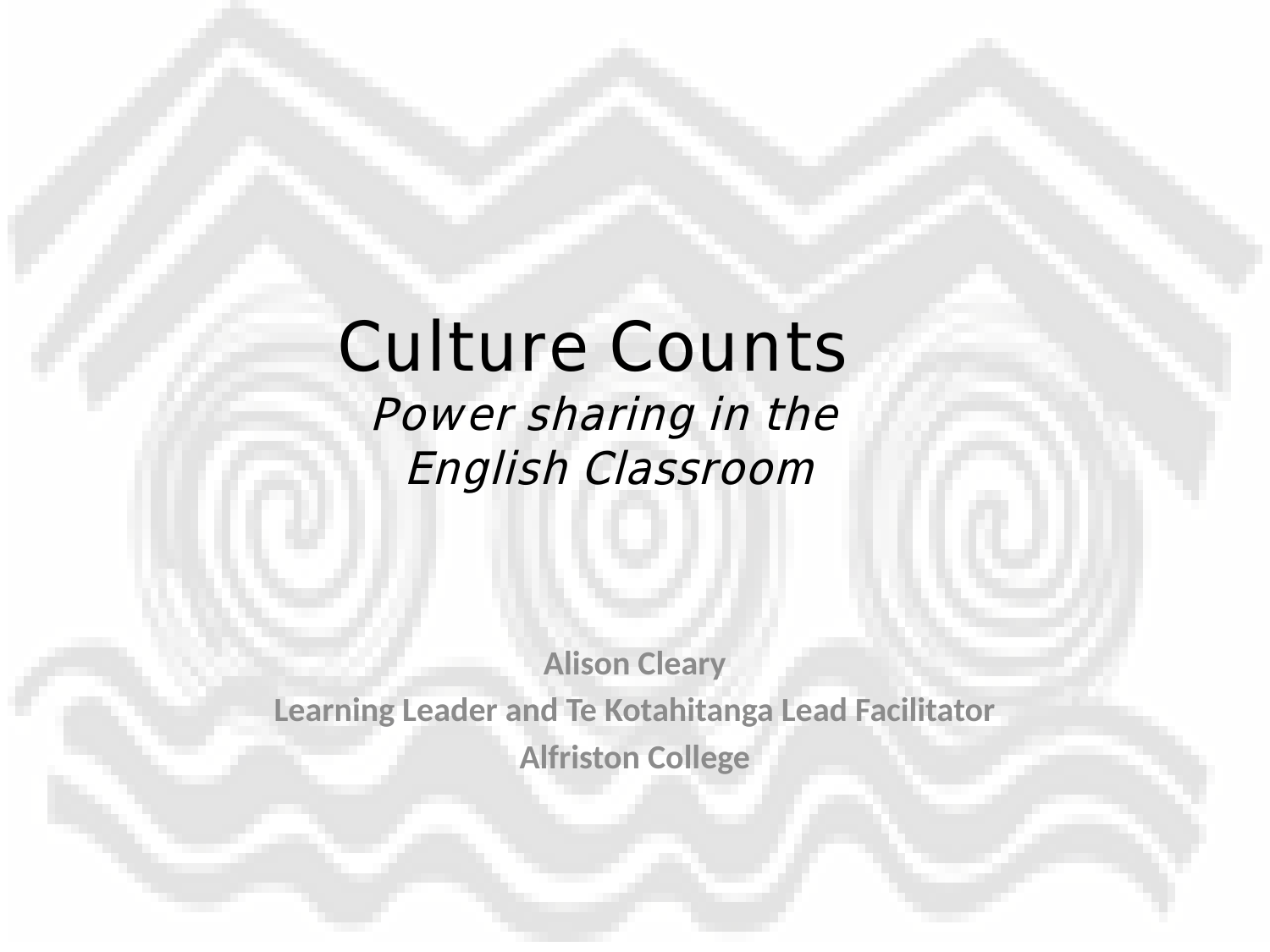

# Culture Counts Power sharing in the English Classroom

Alison Cleary
Learning Leader and Te Kotahitanga Lead Facilitator
Alfriston College